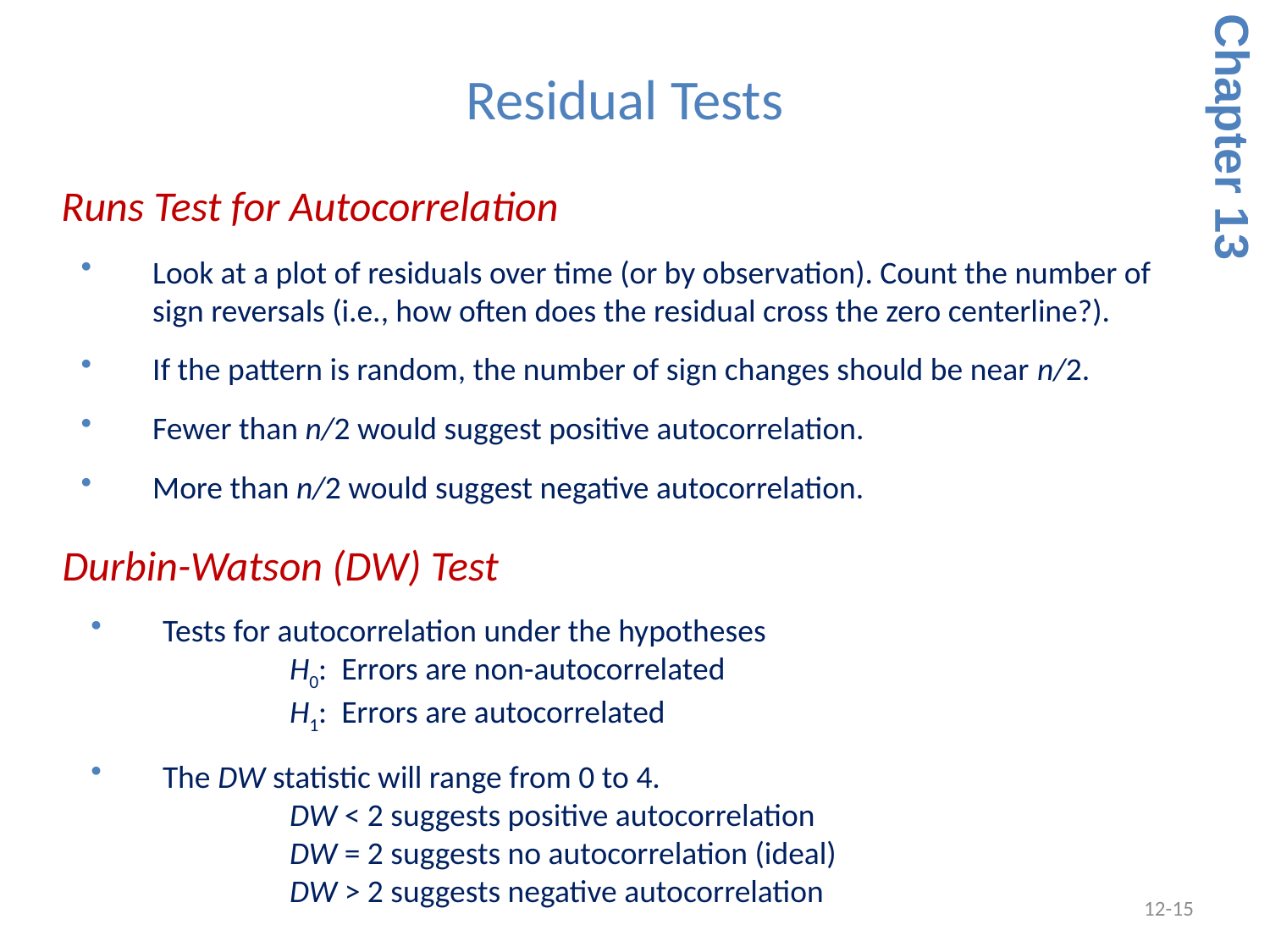

Residual Tests
Chapter 13
 Runs Test for Autocorrelation
Look at a plot of residuals over time (or by observation). Count the number of sign reversals (i.e., how often does the residual cross the zero centerline?).
If the pattern is random, the number of sign changes should be near n/2.
Fewer than n/2 would suggest positive autocorrelation.
More than n/2 would suggest negative autocorrelation.
 Durbin-Watson (DW) Test
Tests for autocorrelation under the hypotheses
	H0:  Errors are non-autocorrelated
	H1:  Errors are autocorrelated
The DW statistic will range from 0 to 4.
	DW < 2 suggests positive autocorrelation
	DW = 2 suggests no autocorrelation (ideal)
	DW > 2 suggests negative autocorrelation
12-15